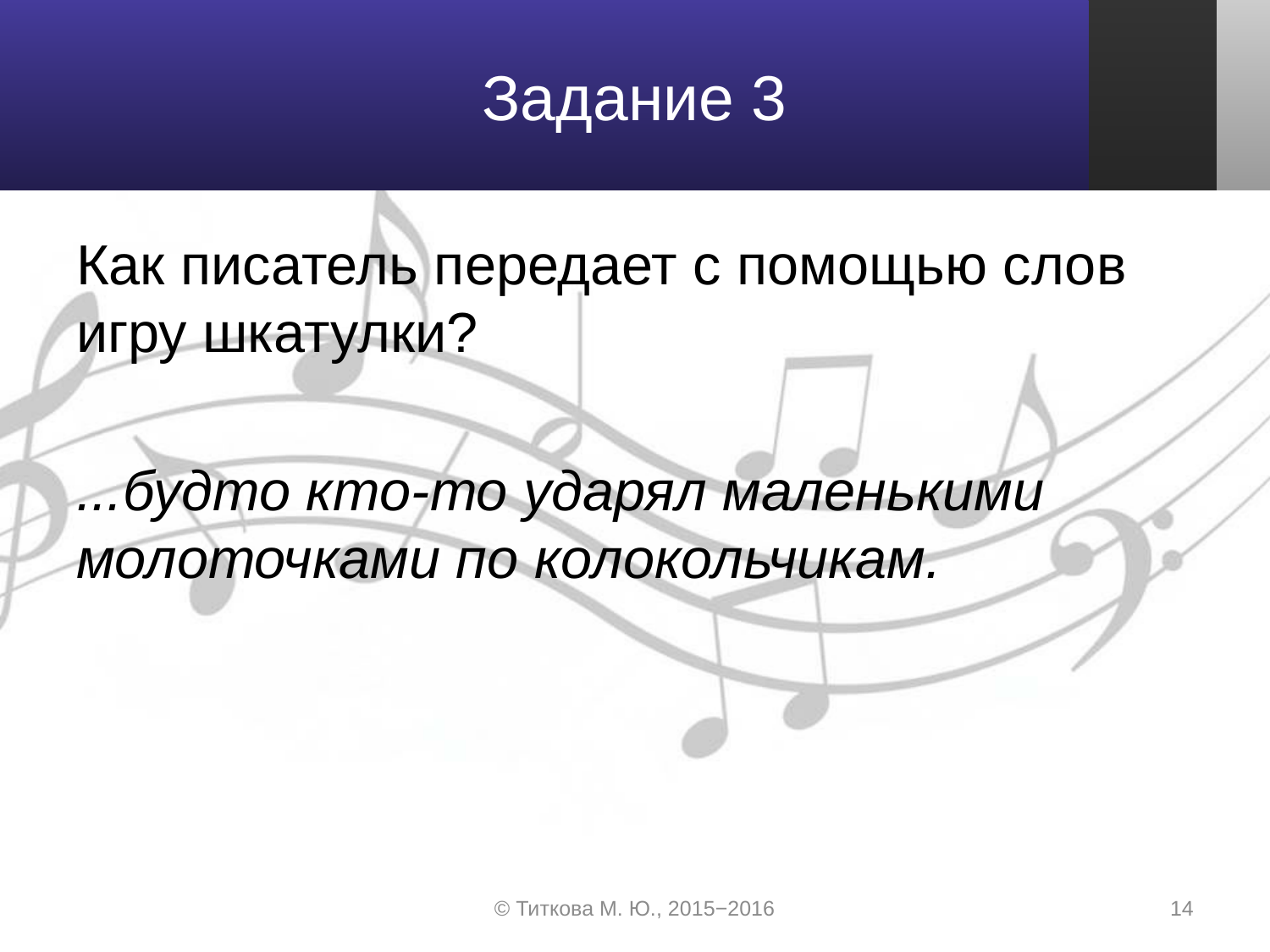

# Задание 3
Как писатель передает с помощью слов игру шкатулки?

...будто кто-то ударял маленькими молоточками по колокольчикам.

© Титкова М. Ю., 2015−2016
14